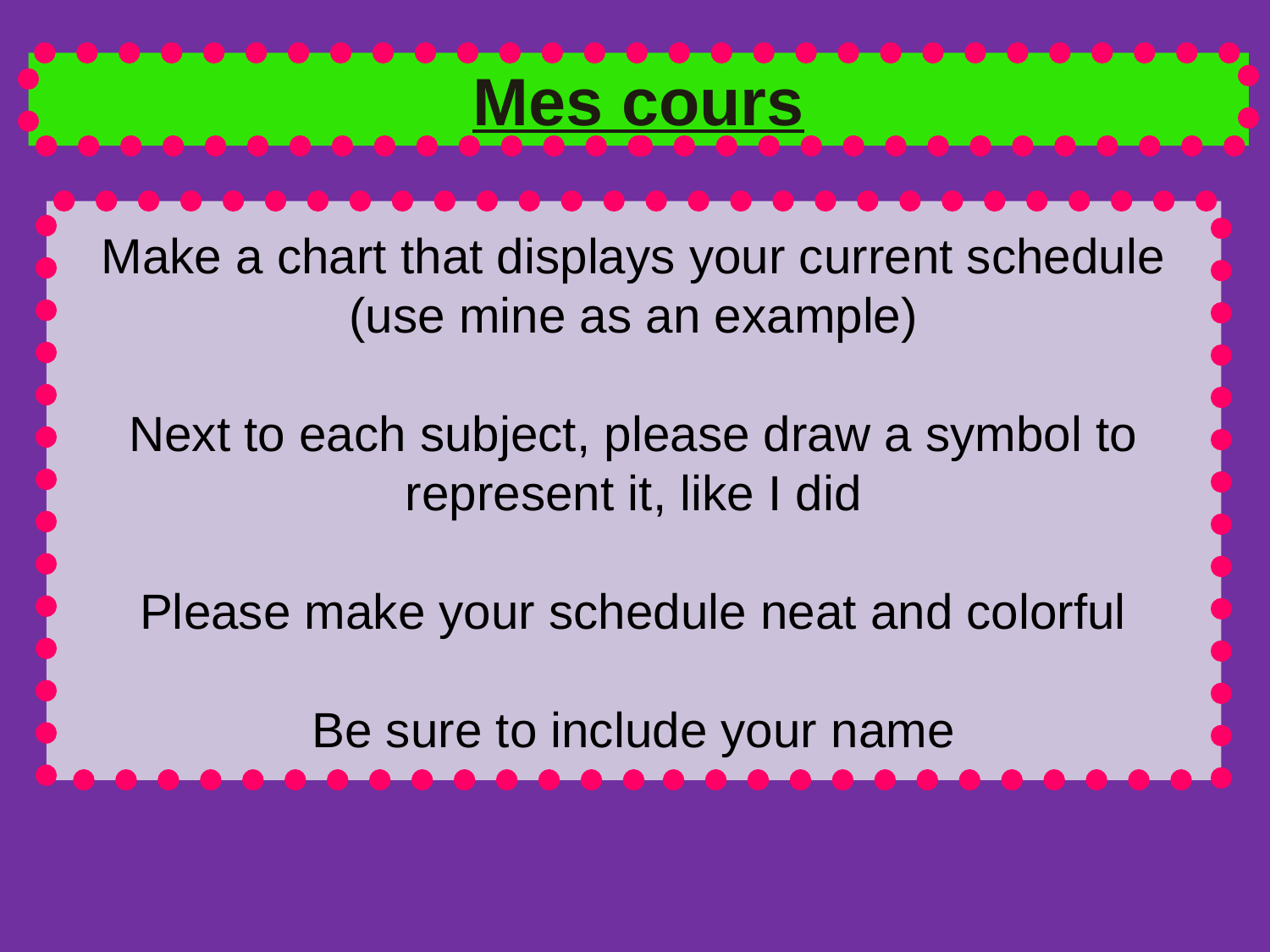

Mes cours

Make a chart that displays your current schedule (use mine as an example)

Next to each subject, please draw a symbol to represent it, like I did

Please make your schedule neat and colorful

Be sure to include your name